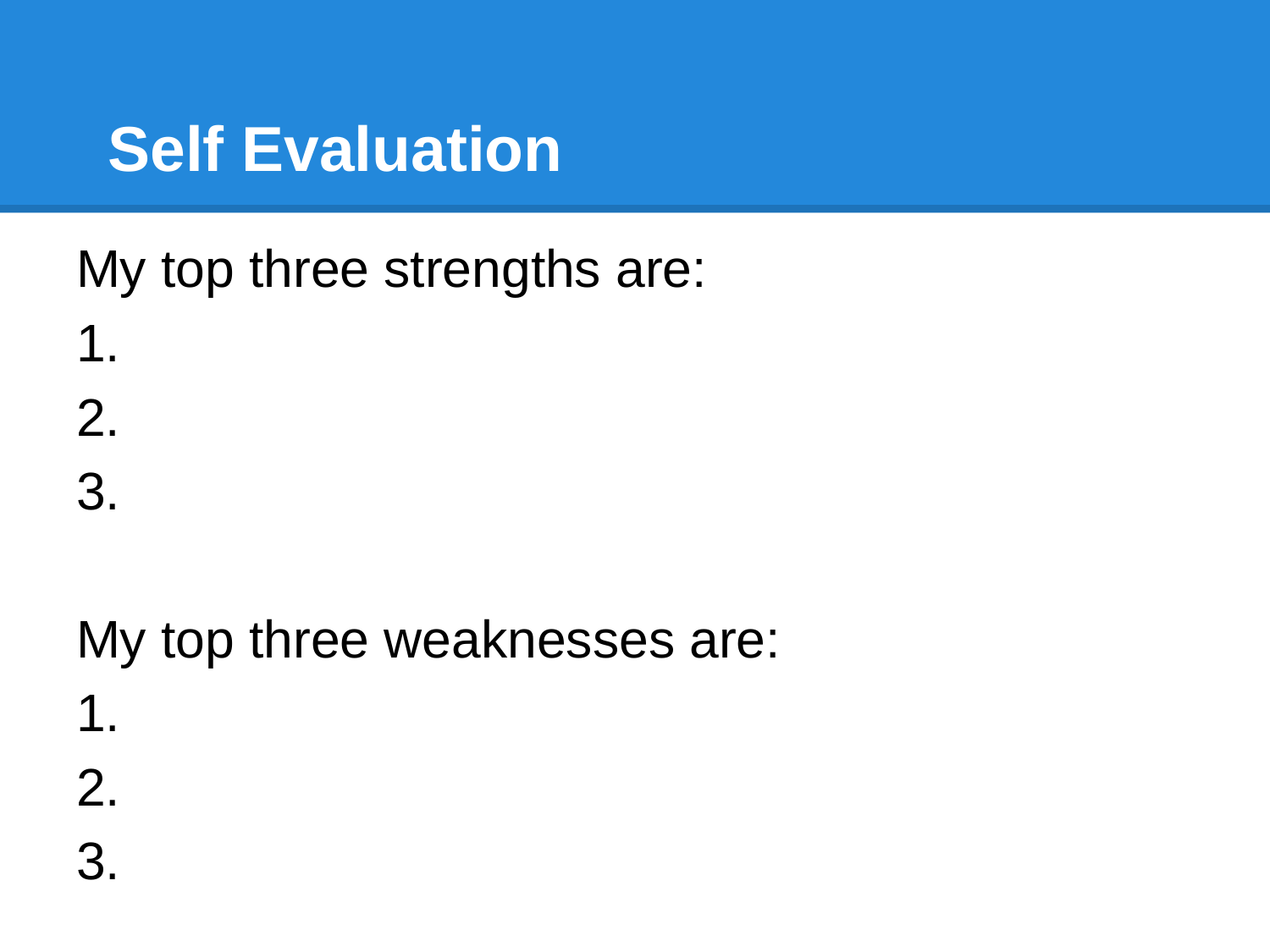

# Self Evaluation
My top three strengths are:
1.
2.
3.

My top three weaknesses are:
1.
2.
3.